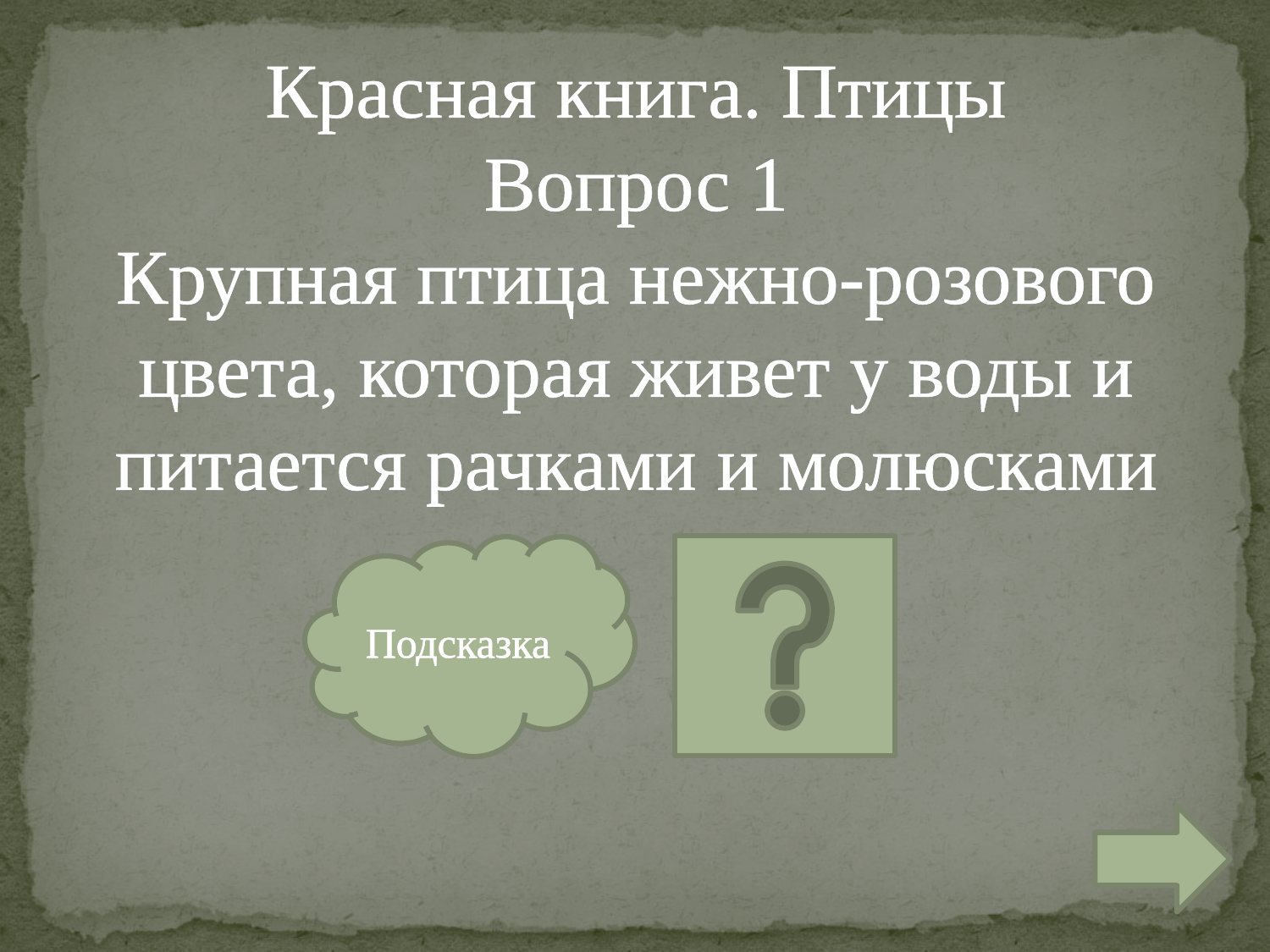

# Красная книга. Птицы Вопрос 1 Крупная птица нежно-розового цвета, которая живет у воды и питается рачками и молюсками
Подсказка